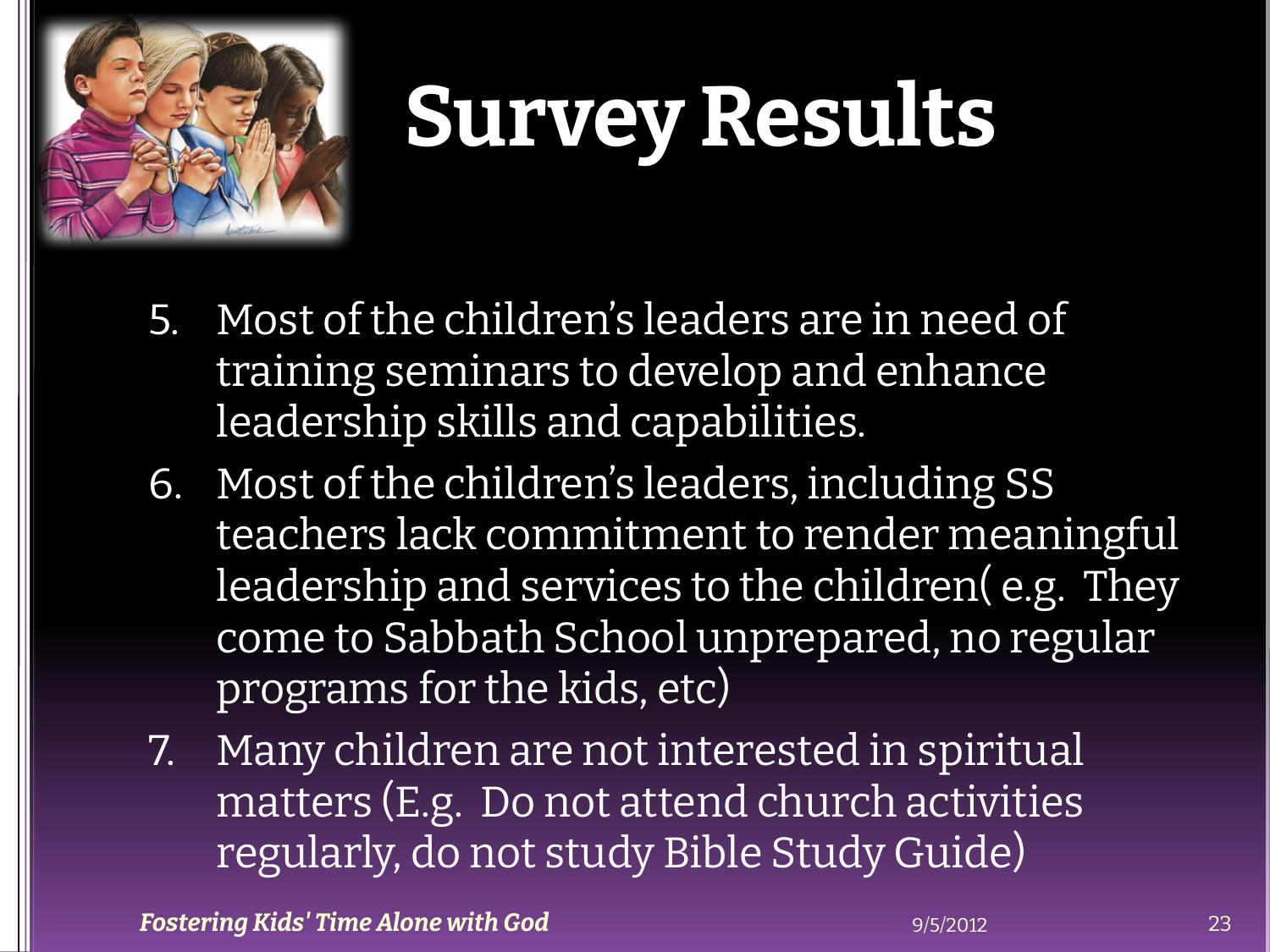

# Survey Results
5.	Most of the children’s leaders are in need of training seminars to develop and enhance leadership skills and capabilities.
6.	Most of the children’s leaders, including SS teachers lack commitment to render meaningful  leadership and services to the children( e.g.  They come to Sabbath School unprepared, no regular programs for the kids, etc)
7.	Many children are not interested in spiritual matters (E.g.  Do not attend church activities regularly, do not study Bible Study Guide)

Fostering Kids' Time Alone with God
9/5/2012
23